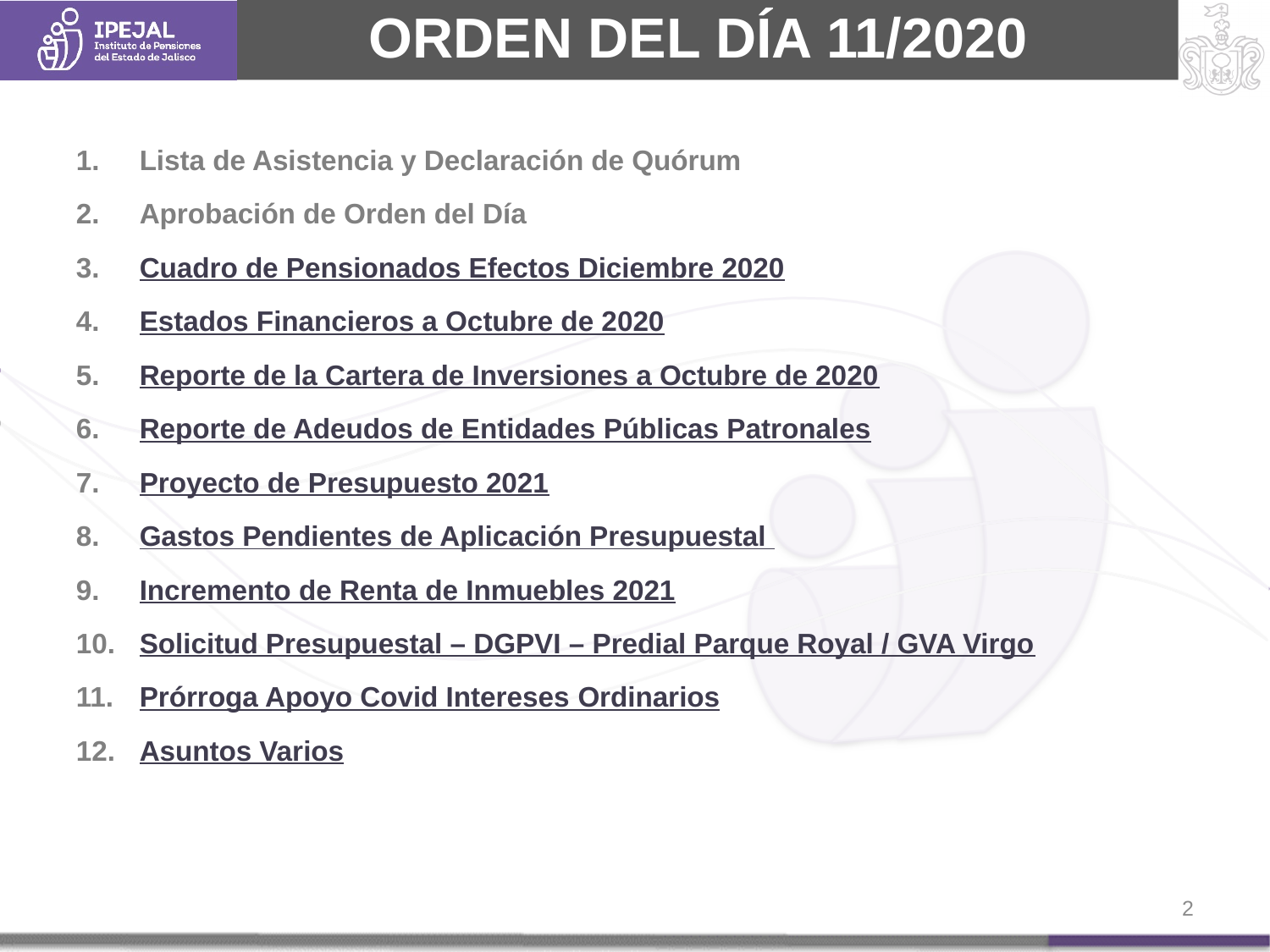

# ORDEN DEL DÍA 11/2020
Lista de Asistencia y Declaración de Quórum
Aprobación de Orden del Día
Cuadro de Pensionados Efectos Diciembre 2020
Estados Financieros a Octubre de 2020
Reporte de la Cartera de Inversiones a Octubre de 2020
Reporte de Adeudos de Entidades Públicas Patronales
Proyecto de Presupuesto 2021
Gastos Pendientes de Aplicación Presupuestal
Incremento de Renta de Inmuebles 2021
Solicitud Presupuestal – DGPVI – Predial Parque Royal / GVA Virgo
Prórroga Apoyo Covid Intereses Ordinarios
Asuntos Varios

2